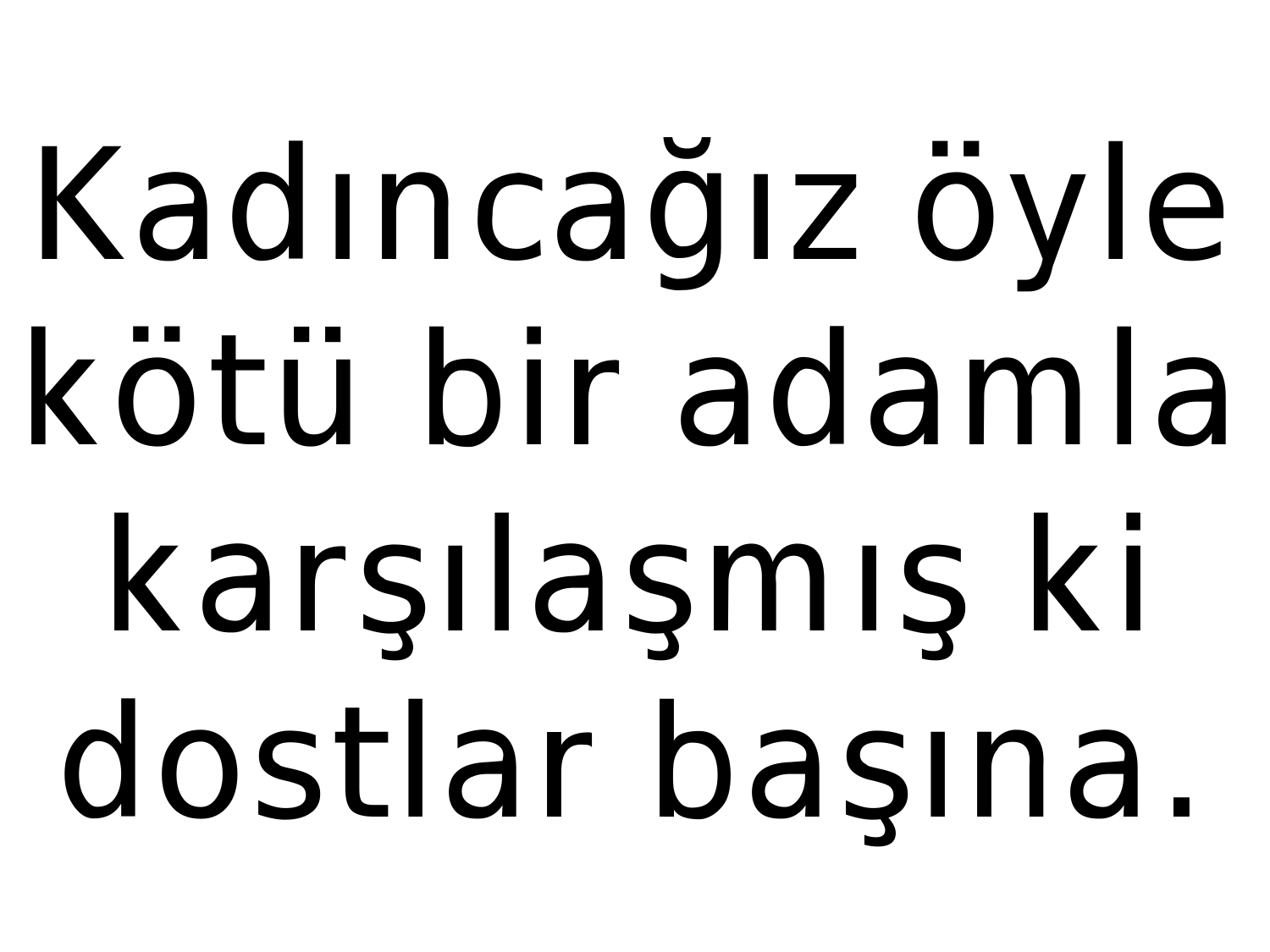

# Kadıncağız öyle kötü bir adamla karşılaşmış ki dostlar başına.